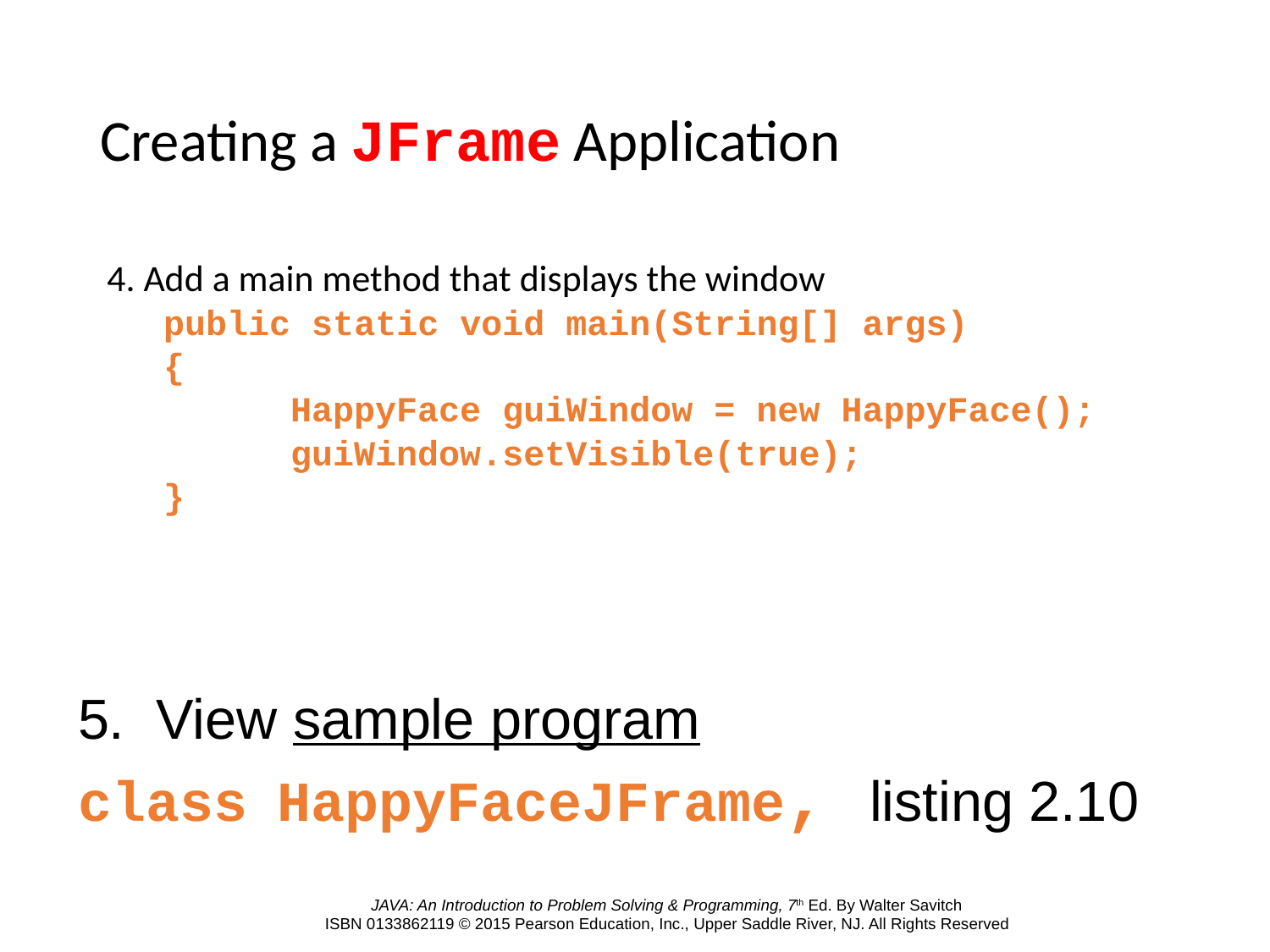

# Creating a JFrame Application
4. Add a main method that displays the window
public static void main(String[] args)
{
	HappyFace guiWindow = new HappyFace();
	guiWindow.setVisible(true);
}
5.  View sample program
class HappyFaceJFrame, listing 2.10